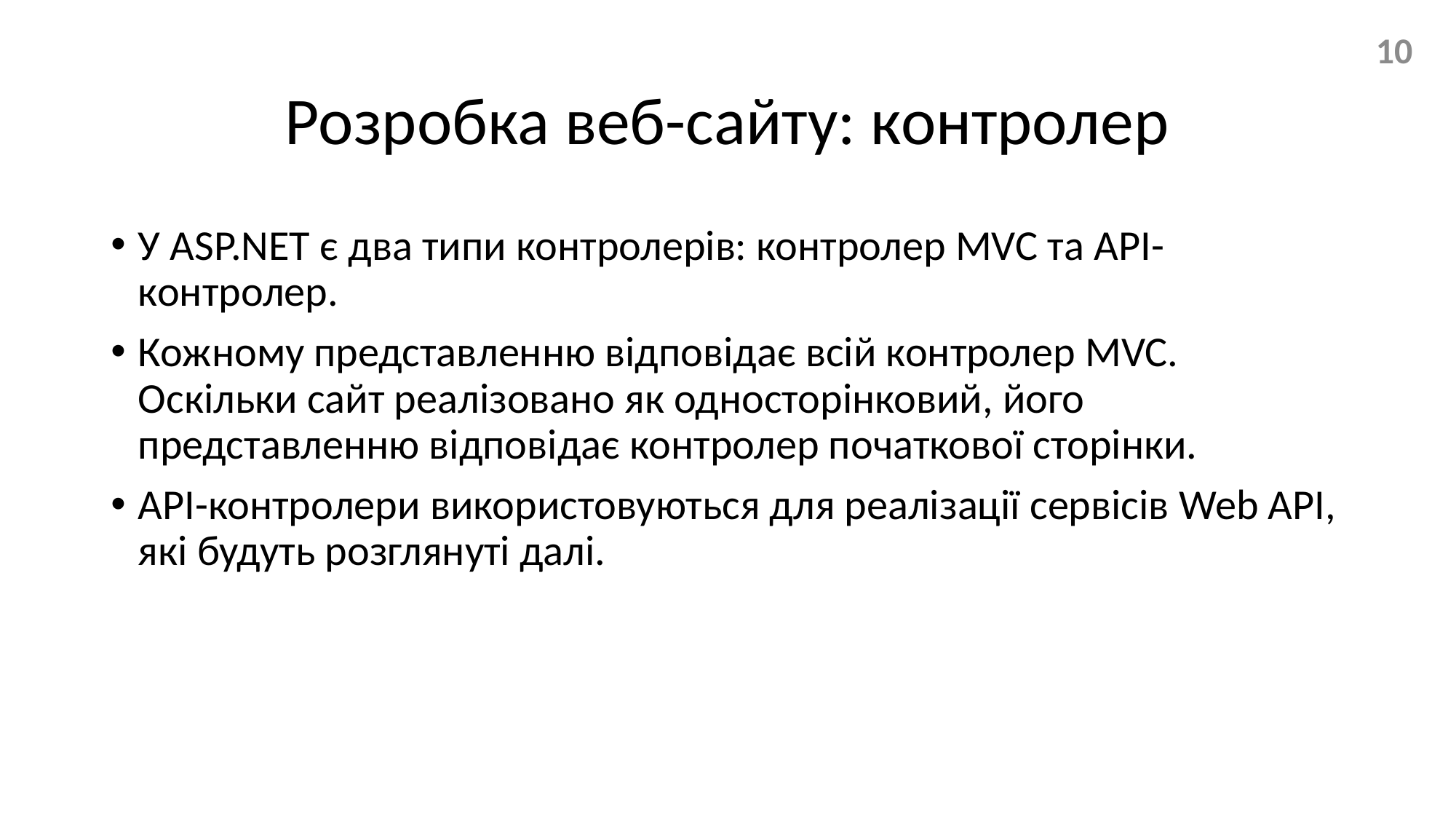

10
# Розробка веб-сайту: контролер
У ASP.NET є два типи контролерів: контролер MVC та API-контролер.
Кожному представленню відповідає всій контролер MVC. Оскільки сайт реалізовано як односторінковий, його представленню відповідає контролер початкової сторінки.
API-контролери використовуються для реалізації сервісів Web API, які будуть розглянуті далі.